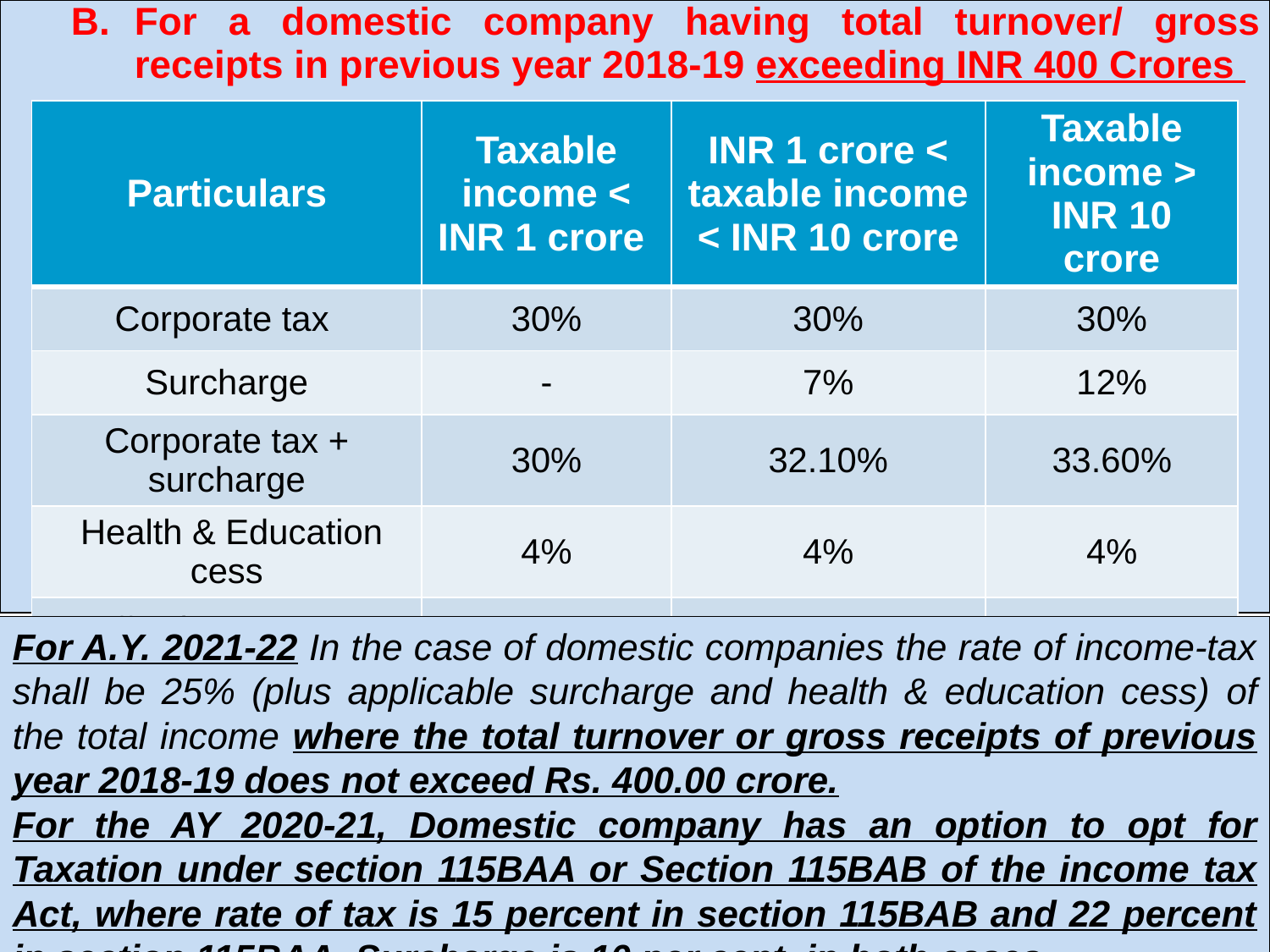

| For a domestic company having total turnover/ gross receipts in previous year 2018-19 exceeding INR 400 Crores |
| --- |
| Particulars | Taxable income < INR 1 crore | INR 1 crore < taxable income < INR 10 crore | Taxable income > INR 10 crore |
| --- | --- | --- | --- |
| Corporate tax | 30% | 30% | 30% |
| Surcharge | - | 7% | 12% |
| Corporate tax + surcharge | 30% | 32.10% | 33.60% |
| Health & Education cess | 4% | 4% | 4% |
| Effective tax rate | 31.20% | 33.38% | 34.94% |
For A.Y. 2021-22 In the case of domestic companies the rate of income-tax shall be 25% (plus applicable surcharge and health & education cess) of the total income where the total turnover or gross receipts of previous year 2018-19 does not exceed Rs. 400.00 crore.
For the AY 2020-21, Domestic company has an option to opt for Taxation under section 115BAA or Section 115BAB of the income tax Act, where rate of tax is 15 percent in section 115BAB and 22 percent in section 115BAA. Surcharge is 10 per cent. in both cases.
26